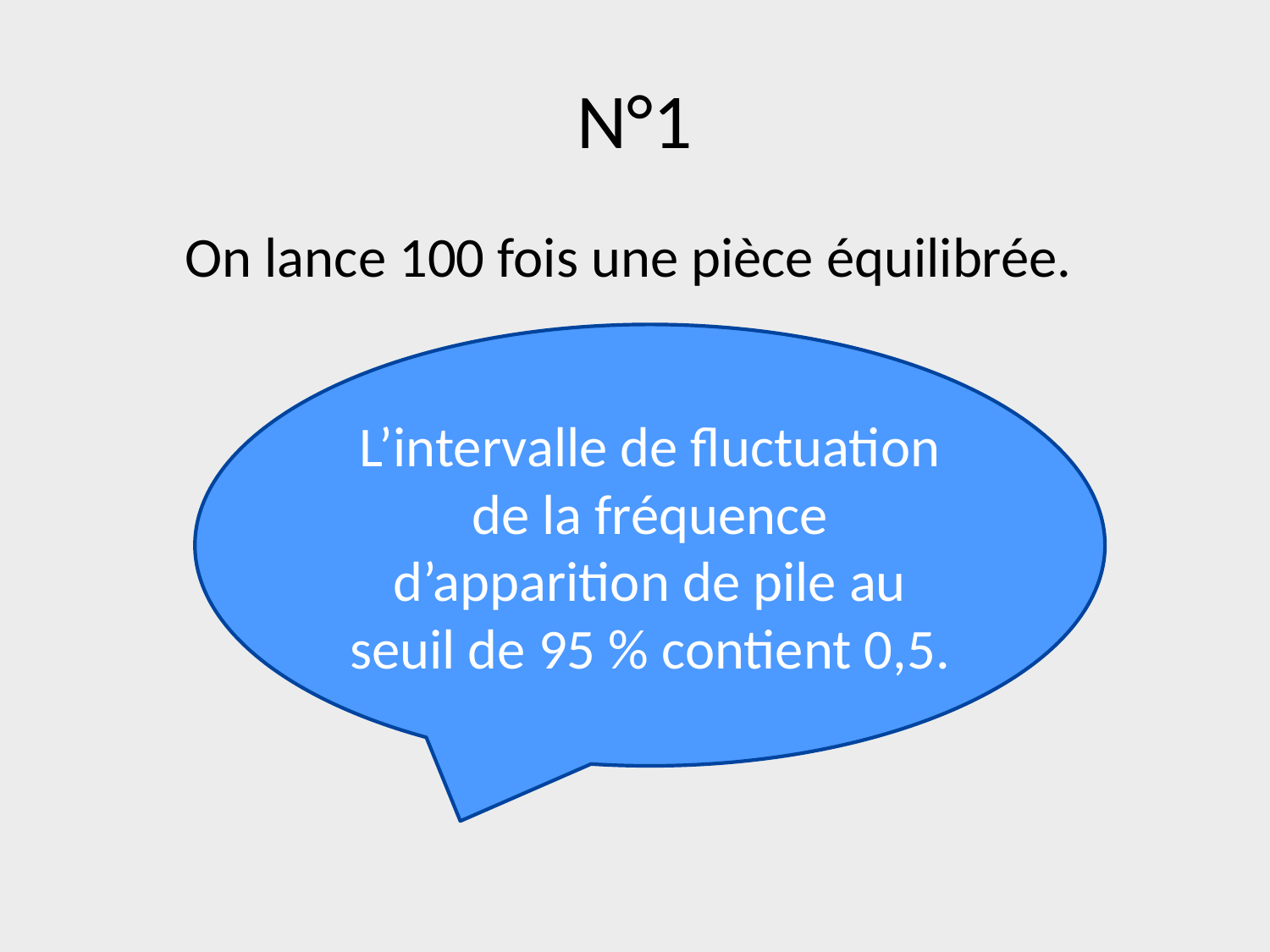

# N°1
On lance 100 fois une pièce équilibrée.
L’intervalle de fluctuation de la fréquence d’apparition de pile au seuil de 95 % contient 0,5.